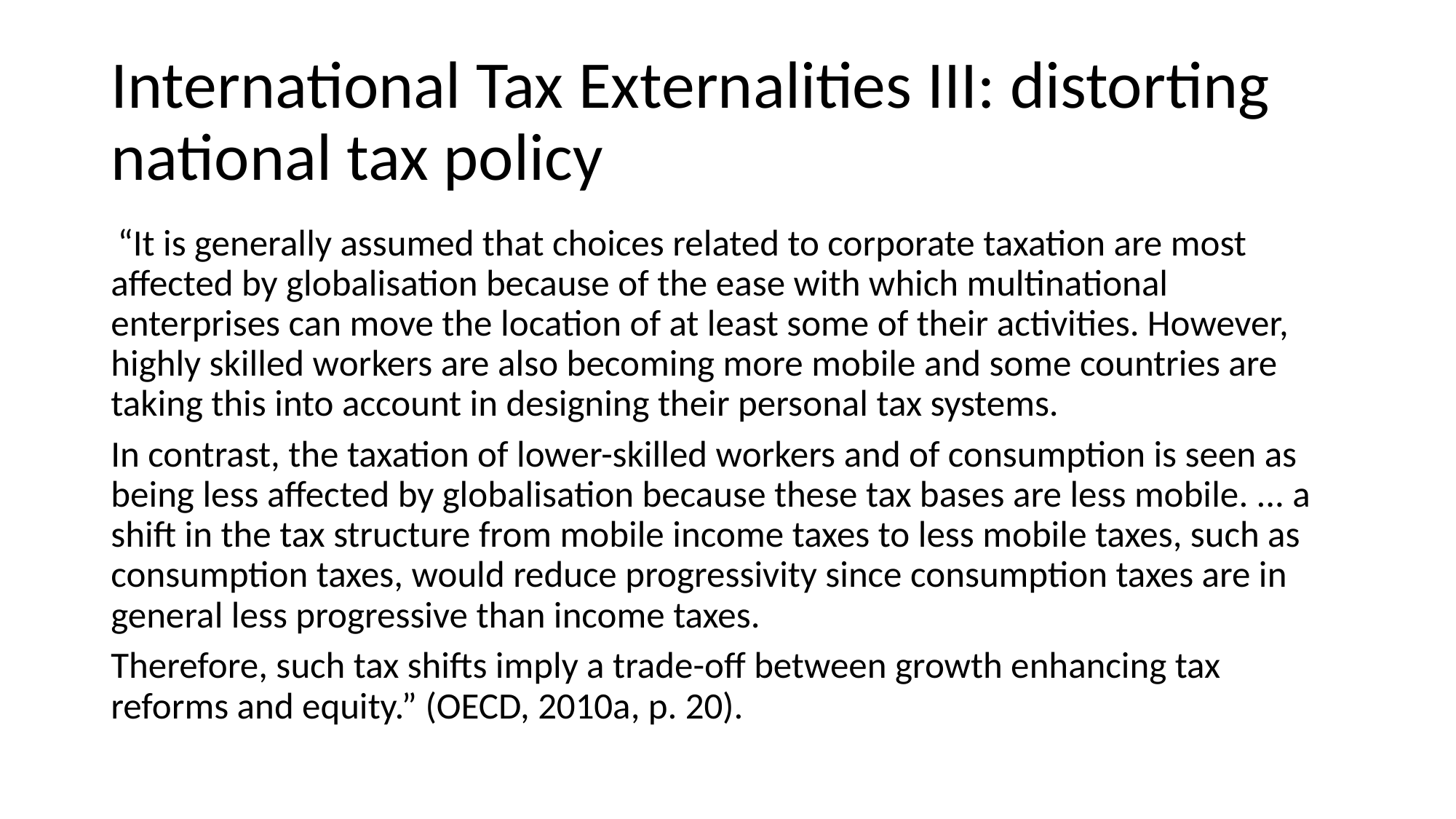

# International Tax Externalities III: distorting national tax policy
 “It is generally assumed that choices related to corporate taxation are most affected by globalisation because of the ease with which multinational enterprises can move the location of at least some of their activities. However, highly skilled workers are also becoming more mobile and some countries are taking this into account in designing their personal tax systems.
In contrast, the taxation of lower-skilled workers and of consumption is seen as being less affected by globalisation because these tax bases are less mobile. ... a shift in the tax structure from mobile income taxes to less mobile taxes, such as consumption taxes, would reduce progressivity since consumption taxes are in general less progressive than income taxes.
Therefore, such tax shifts imply a trade-off between growth enhancing tax reforms and equity.” (OECD, 2010a, p. 20).